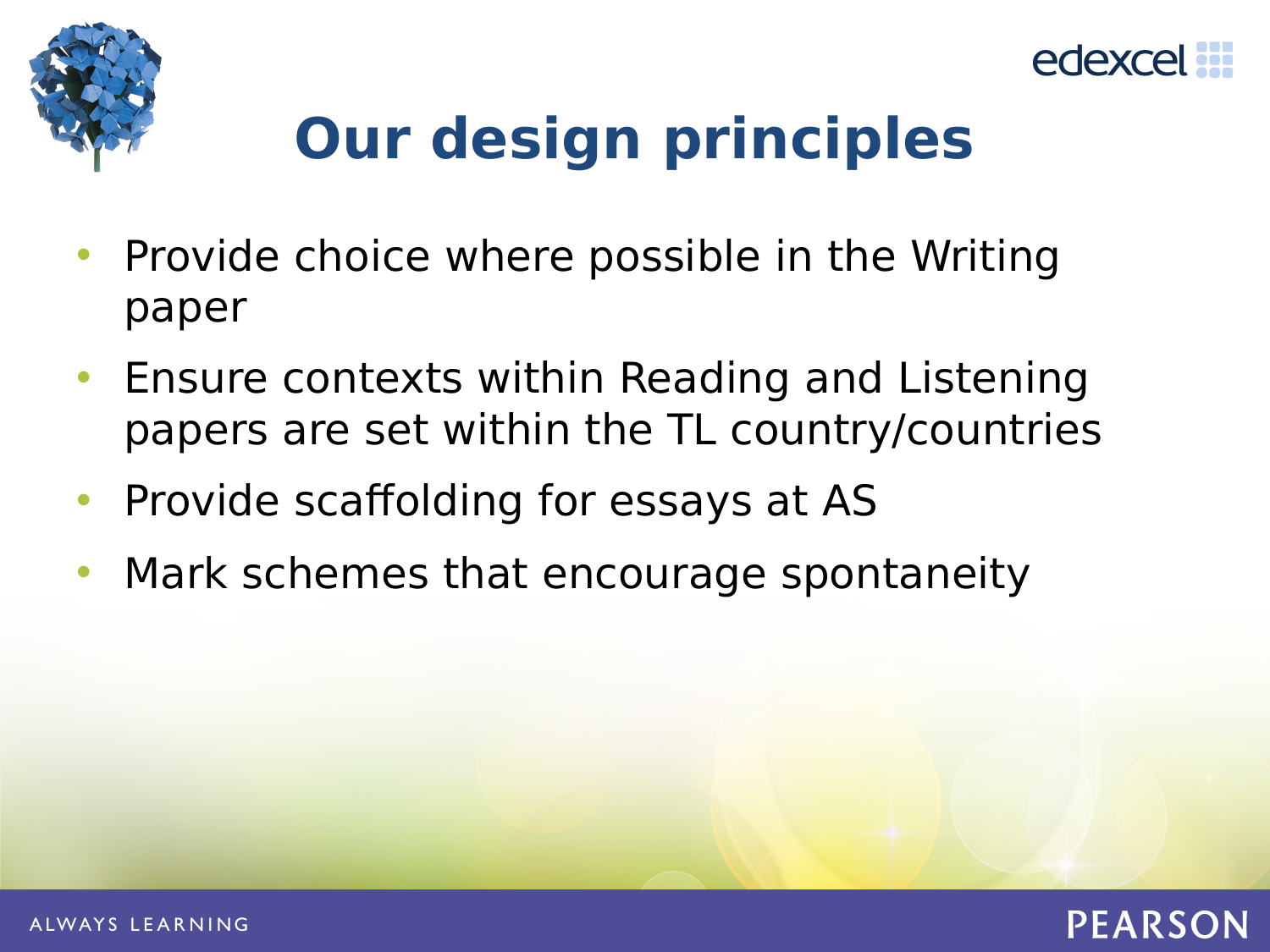

# Our design principles
Provide choice where possible in the Writing paper
Ensure contexts within Reading and Listening papers are set within the TL country/countries
Provide scaffolding for essays at AS
Mark schemes that encourage spontaneity